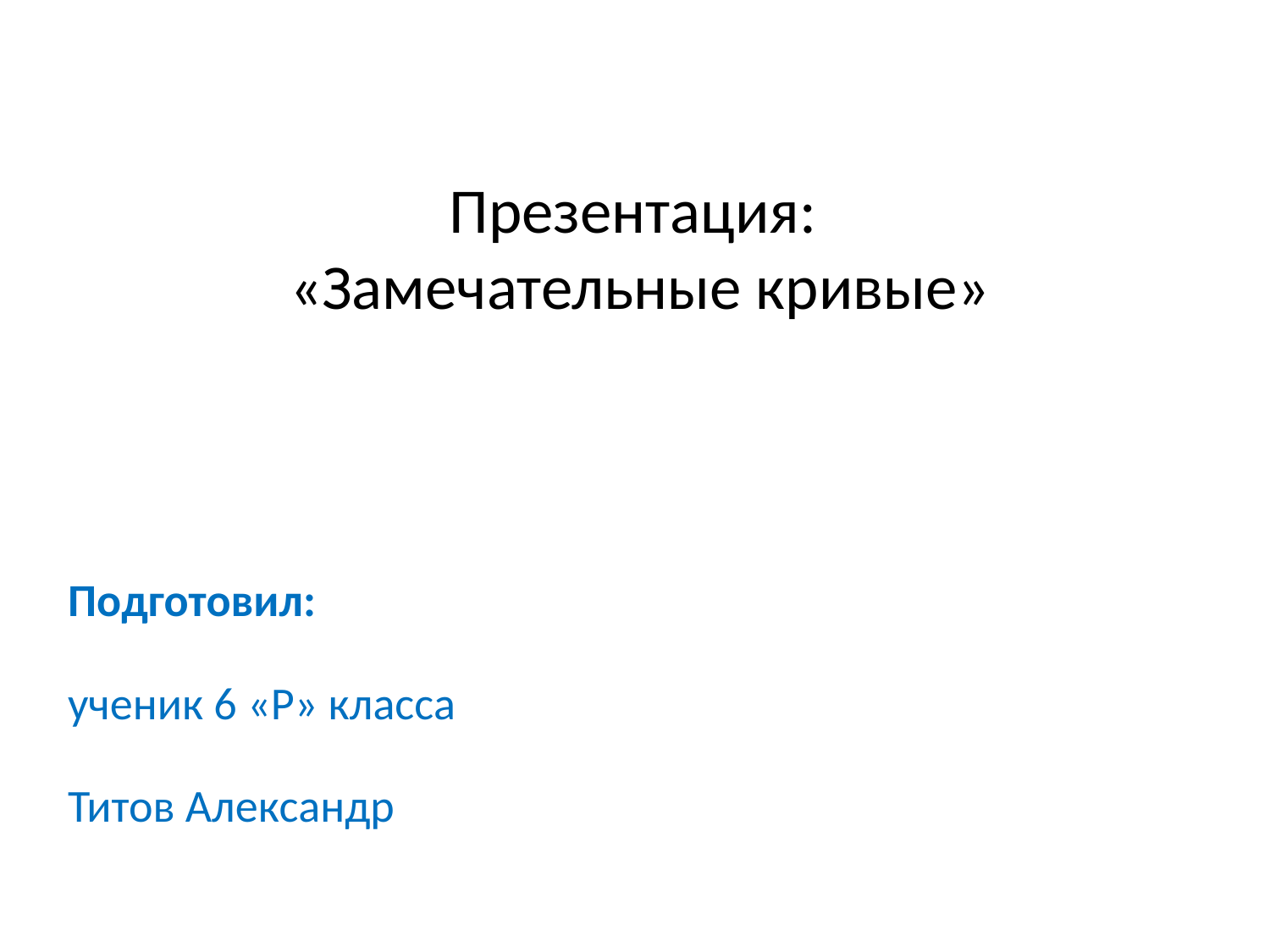

# Презентация: «Замечательные кривые»
Подготовил:
ученик 6 «Р» класса
Титов Александр